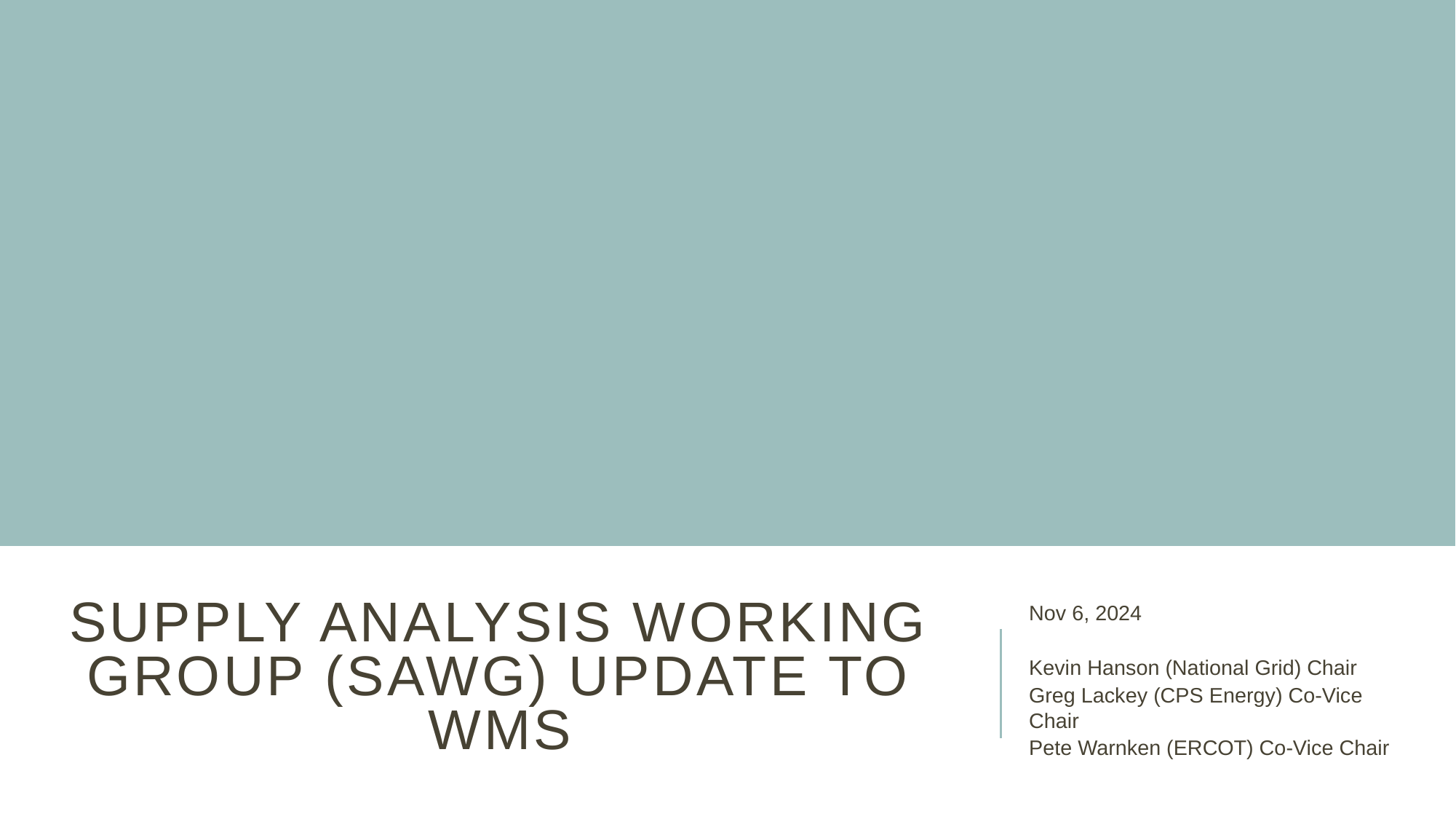

# Supply Analysis Working Group (SAWG) Update to WMS
Nov 6, 2024

Kevin Hanson (National Grid) Chair
Greg Lackey (CPS Energy) Co-Vice Chair
Pete Warnken (ERCOT) Co-Vice Chair